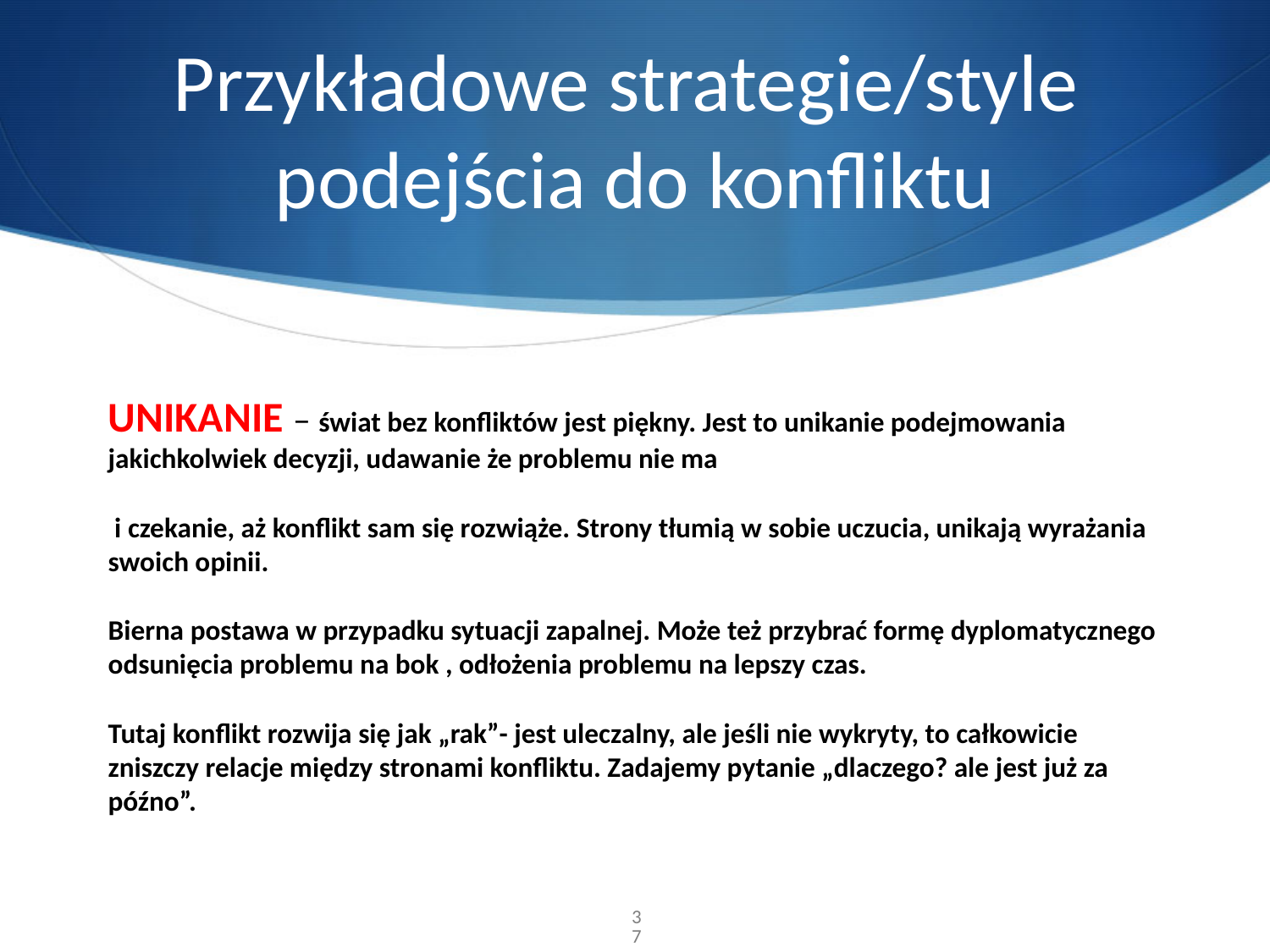

# Przykładowe strategie/style podejścia do konfliktu
UNIKANIE – świat bez konfliktów jest piękny. Jest to unikanie podejmowania jakichkolwiek decyzji, udawanie że problemu nie ma
 i czekanie, aż konflikt sam się rozwiąże. Strony tłumią w sobie uczucia, unikają wyrażania swoich opinii.
Bierna postawa w przypadku sytuacji zapalnej. Może też przybrać formę dyplomatycznego odsunięcia problemu na bok , odłożenia problemu na lepszy czas.
Tutaj konflikt rozwija się jak „rak”- jest uleczalny, ale jeśli nie wykryty, to całkowicie zniszczy relacje między stronami konfliktu. Zadajemy pytanie „dlaczego? ale jest już za późno”.

37